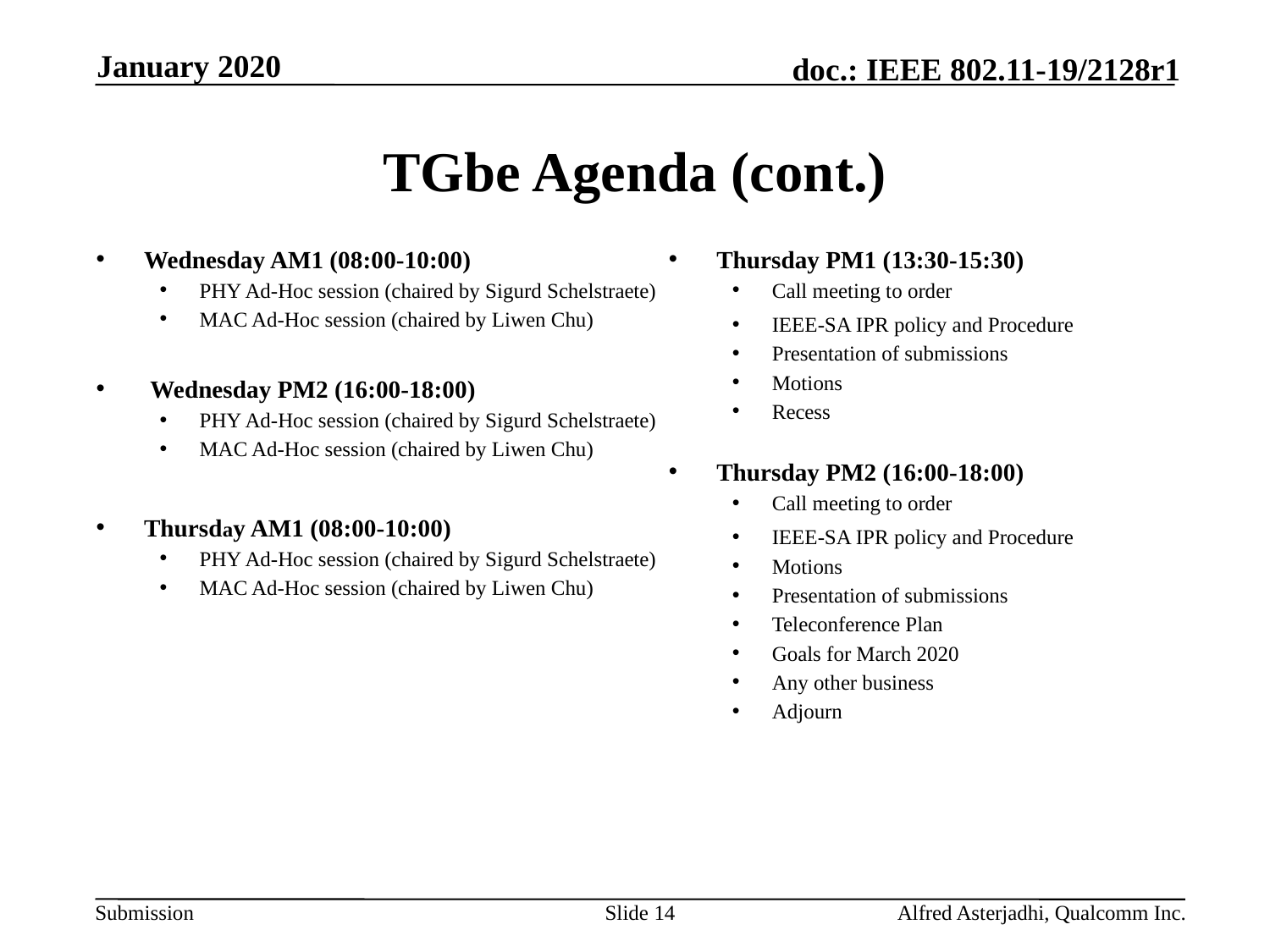

January 2020
# TGbe Agenda (cont.)
Thursday PM1 (13:30-15:30)
Call meeting to order
IEEE-SA IPR policy and Procedure
Presentation of submissions
Motions
Recess

Thursday PM2 (16:00-18:00)
Call meeting to order
IEEE-SA IPR policy and Procedure
Motions
Presentation of submissions
Teleconference Plan
Goals for March 2020
Any other business
Adjourn
Wednesday AM1 (08:00-10:00)
PHY Ad-Hoc session (chaired by Sigurd Schelstraete)
MAC Ad-Hoc session (chaired by Liwen Chu)

 Wednesday PM2 (16:00-18:00)
PHY Ad-Hoc session (chaired by Sigurd Schelstraete)
MAC Ad-Hoc session (chaired by Liwen Chu)

Thursday AM1 (08:00-10:00)
PHY Ad-Hoc session (chaired by Sigurd Schelstraete)
MAC Ad-Hoc session (chaired by Liwen Chu)

Slide 14
Alfred Asterjadhi, Qualcomm Inc.